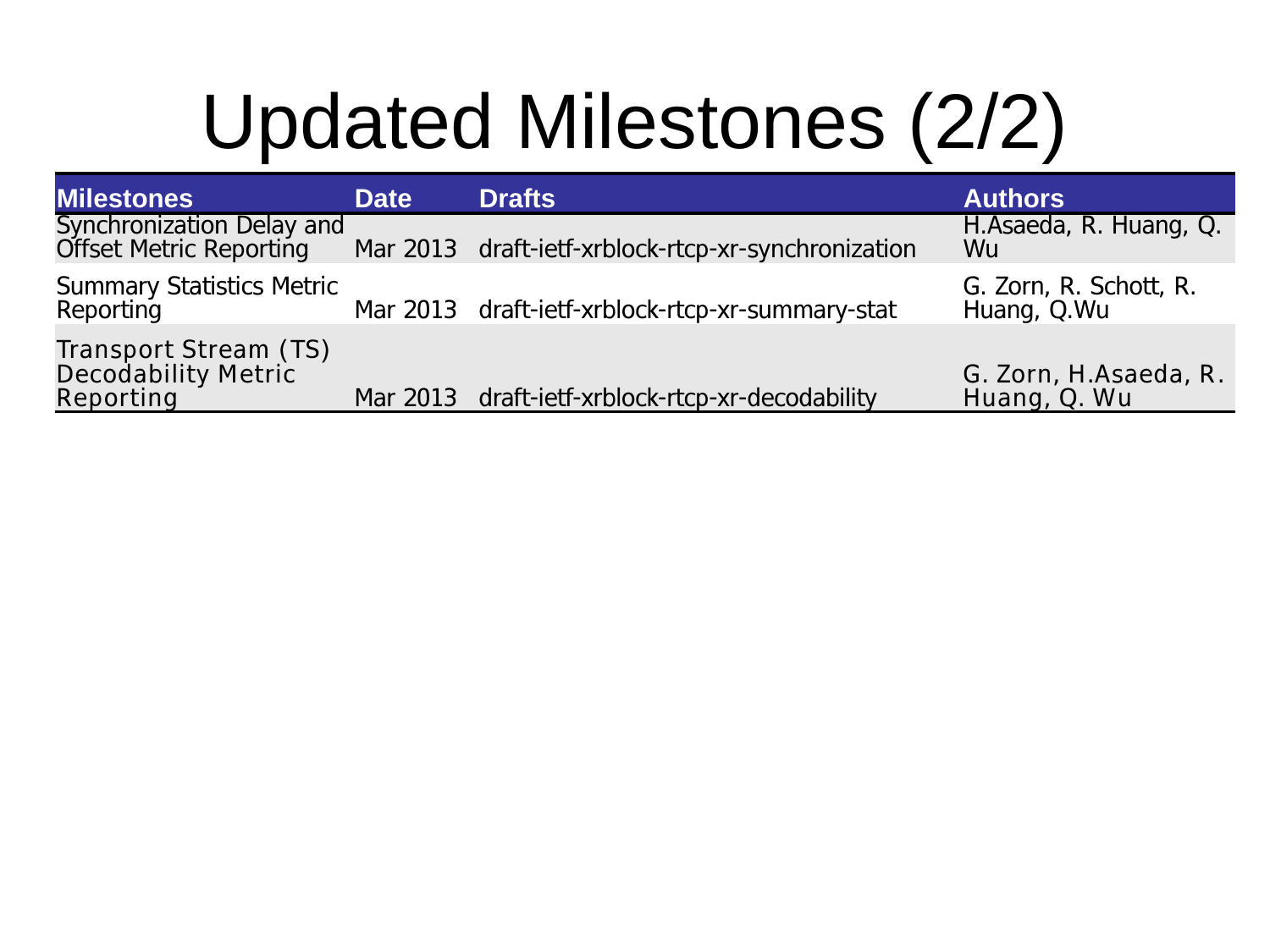

# Updated Milestones (2/2)
| Milestones | Date | Drafts | Authors |
| --- | --- | --- | --- |
| Synchronization Delay and Offset Metric Reporting | Mar 2013 | draft-ietf-xrblock-rtcp-xr-synchronization | H.Asaeda, R. Huang, Q. Wu |
| Summary Statistics Metric Reporting | Mar 2013 | draft-ietf-xrblock-rtcp-xr-summary-stat | G. Zorn, R. Schott, R. Huang, Q.Wu |
| Transport Stream (TS) Decodability Metric Reporting | Mar 2013 | draft-ietf-xrblock-rtcp-xr-decodability | G. Zorn, H.Asaeda, R. Huang, Q. Wu |